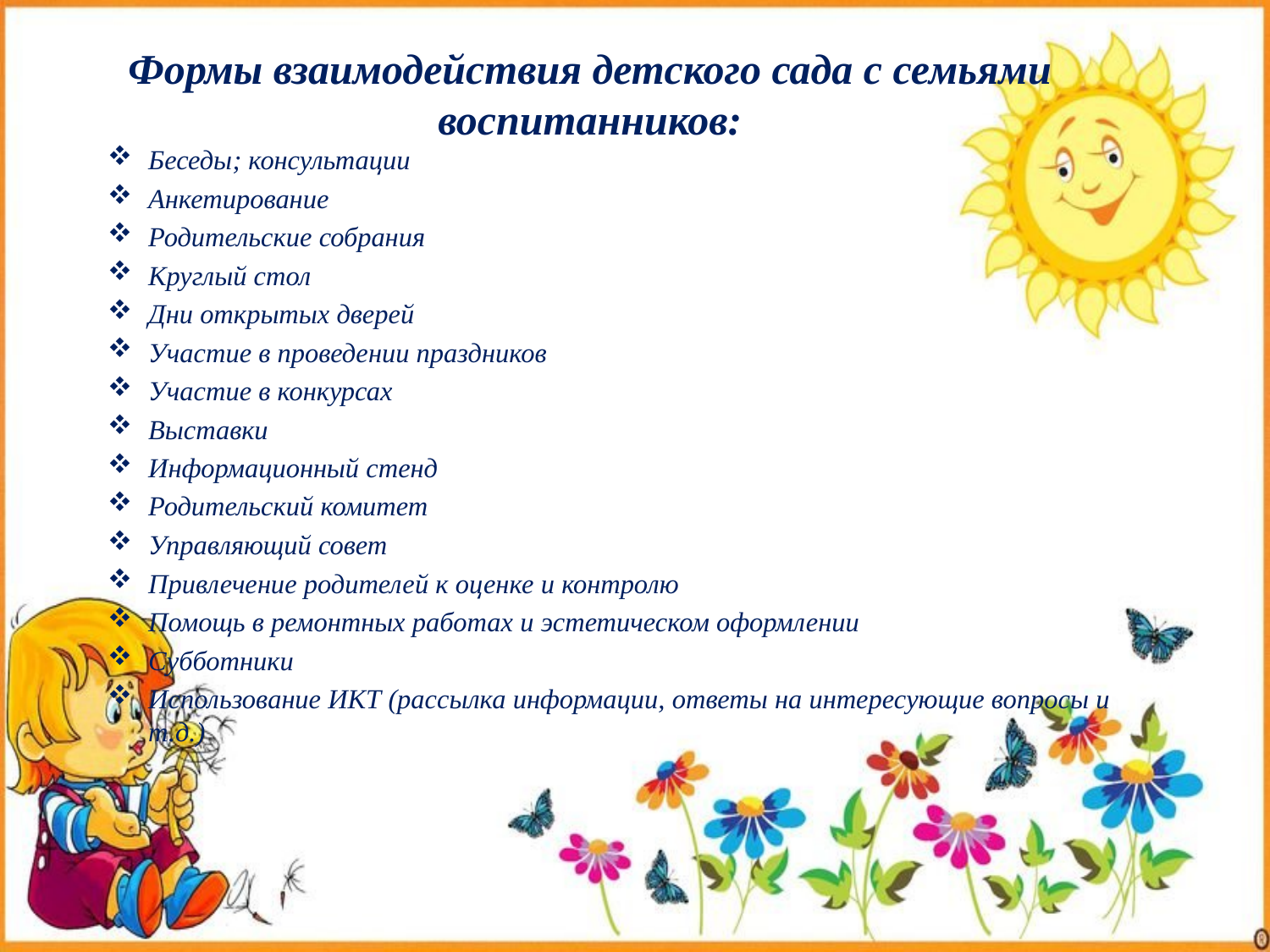

Формы взаимодействия детского сада с семьями воспитанников:
Беседы; консультации
Анкетирование
Родительские собрания
Круглый стол
Дни открытых дверей
Участие в проведении праздников
Участие в конкурсах
Выставки
Информационный стенд
Родительский комитет
Управляющий совет
Привлечение родителей к оценке и контролю
Помощь в ремонтных работах и эстетическом оформлении
Субботники
Использование ИКТ (рассылка информации, ответы на интересующие вопросы и т.д.)